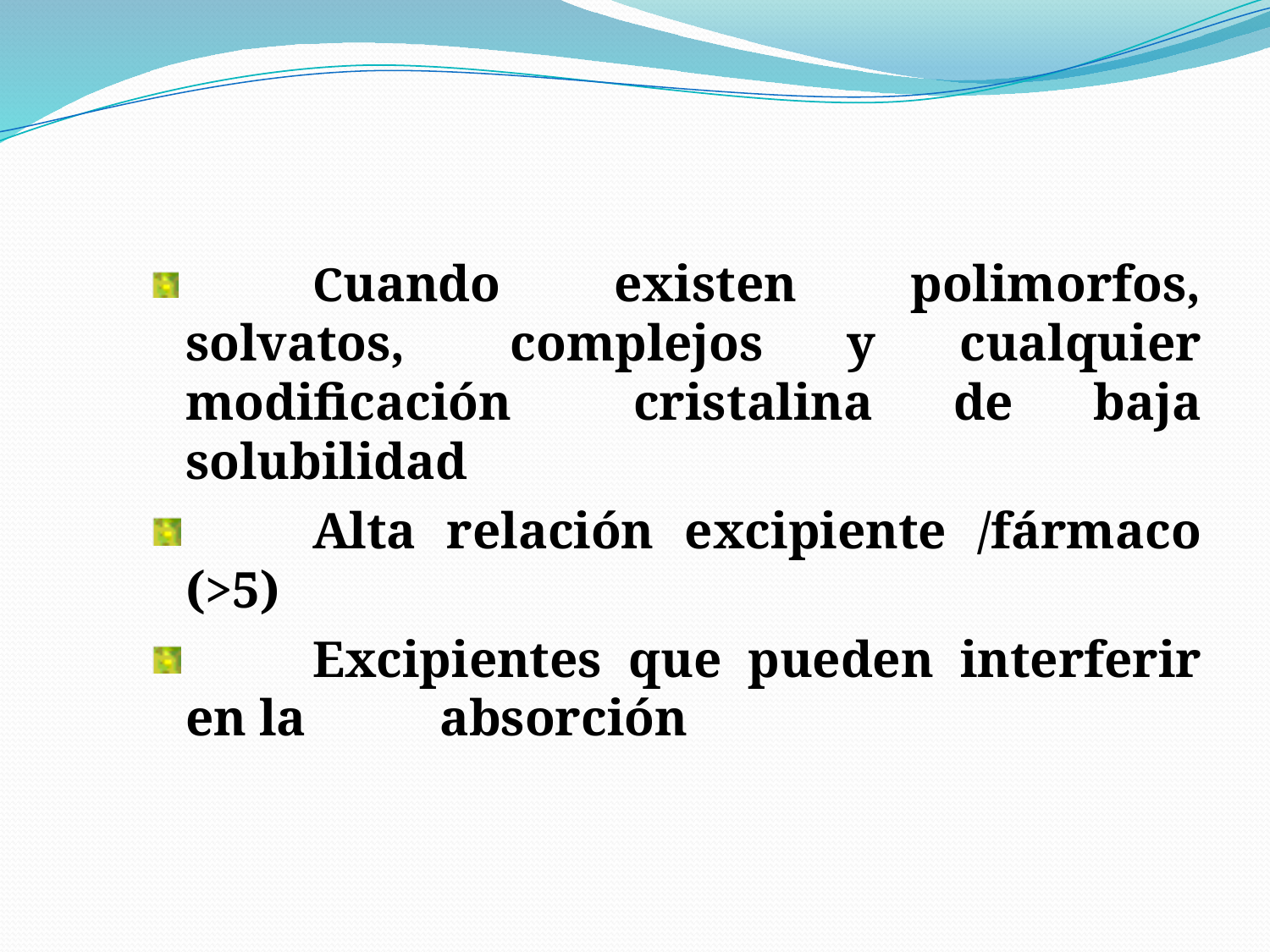

Cuando existen polimorfos, solvatos, 	complejos y cualquier modificación 	cristalina de baja solubilidad
	Alta relación excipiente /fármaco (>5)
	Excipientes que pueden interferir en la 	absorción